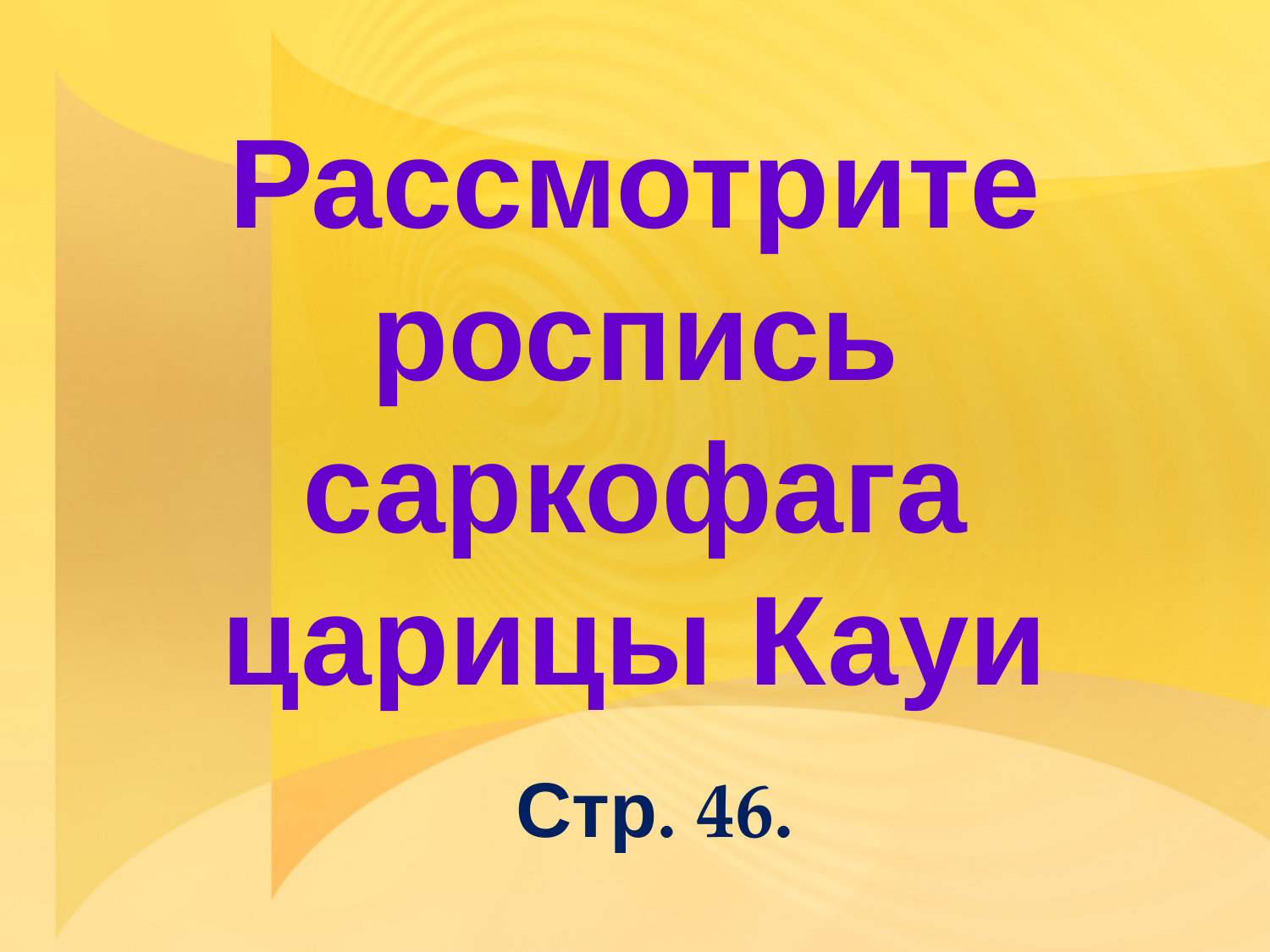

# Рассмотрите роспись саркофага царицы Кауи
Стр. 46.